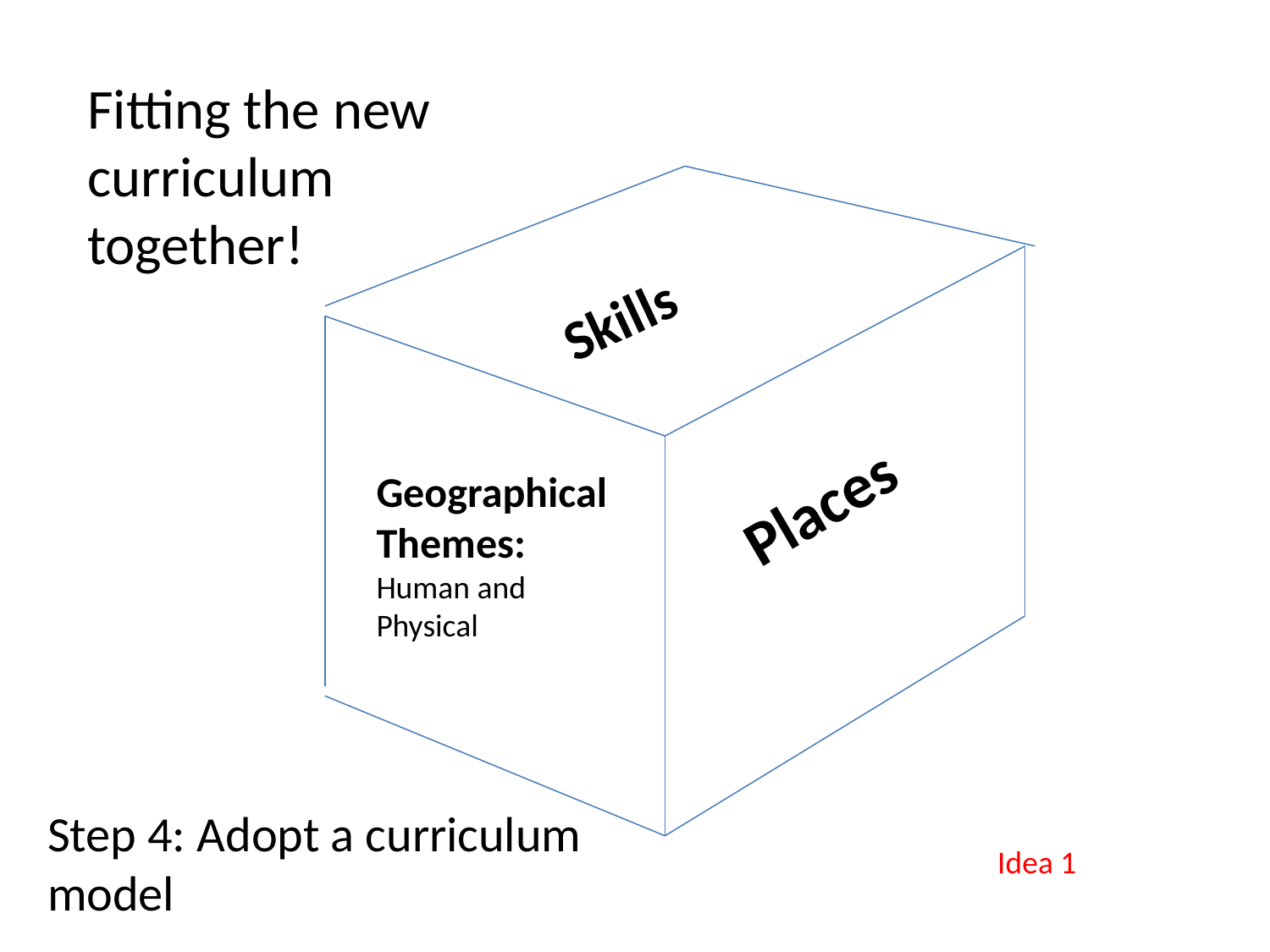

Fitting the new curriculum together!
Skills
Places
Geographical Themes:
Human and Physical
Step 4: Adopt a curriculum  model
Idea 1